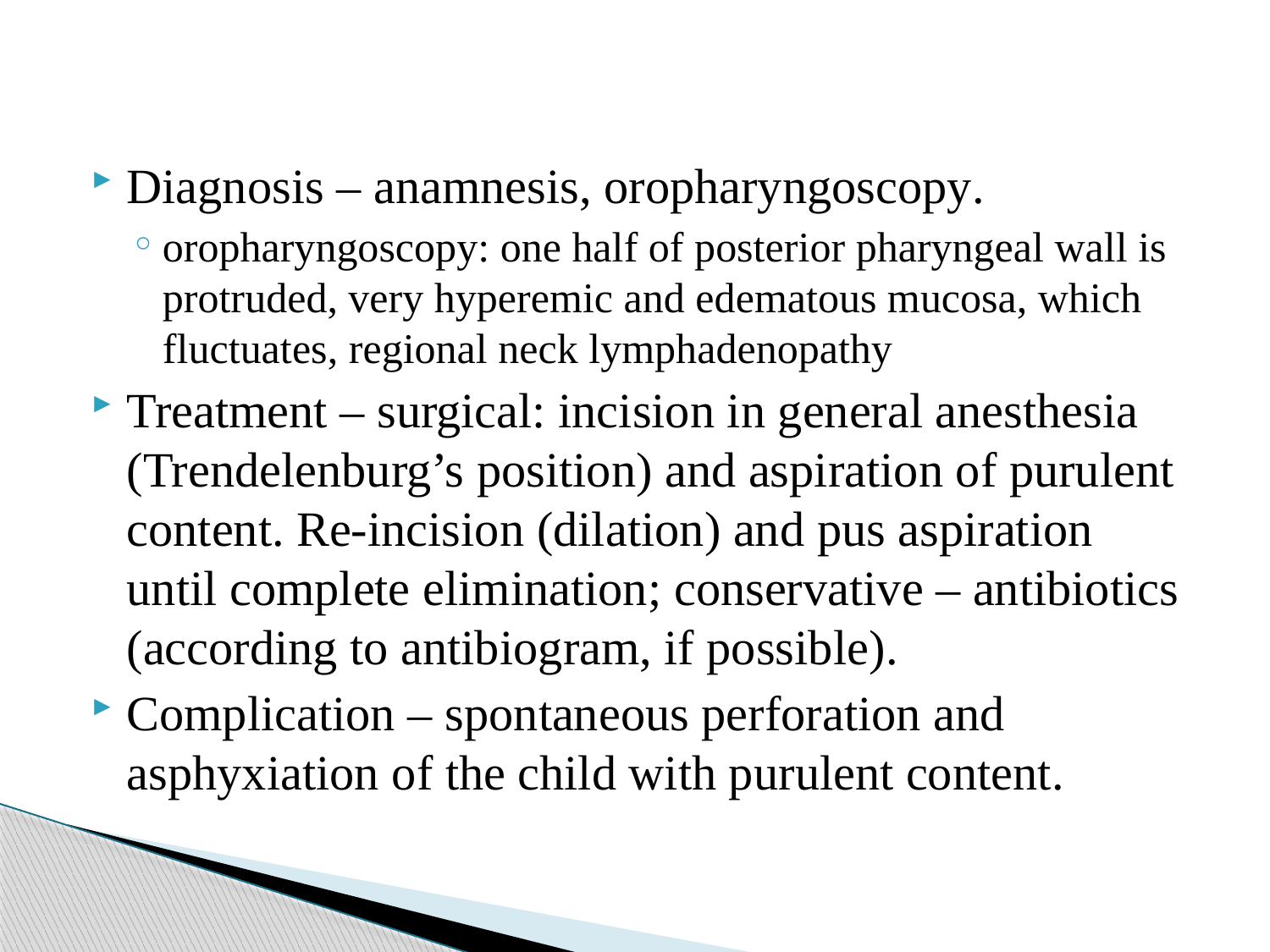

Diagnosis – anamnesis, oropharyngoscopy.
oropharyngoscopy: one half of posterior pharyngeal wall is protruded, very hyperemic and edematous mucosa, which fluctuates, regional neck lymphadenopathy
Treatment – surgical: incision in general anesthesia (Trendelenburg’s position) and aspiration of purulent content. Re-incision (dilation) and pus aspiration until complete elimination; conservative – antibiotics (according to antibiogram, if possible).
Complication – spontaneous perforation and asphyxiation of the child with purulent content.